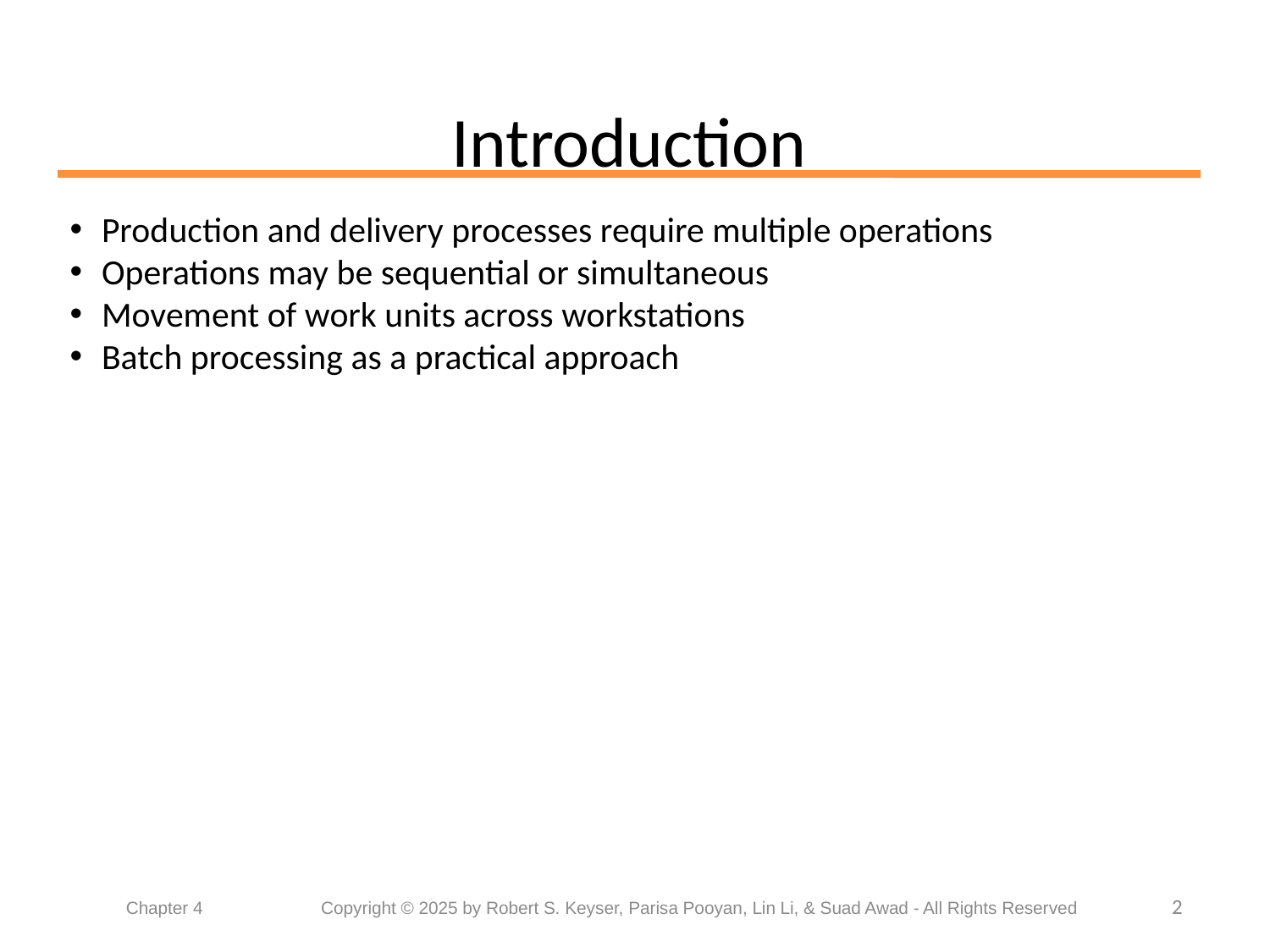

# Introduction

Production and delivery processes require multiple operations
Operations may be sequential or simultaneous
Movement of work units across workstations
Batch processing as a practical approach
2
Chapter 4	              Copyright © 2025 by Robert S. Keyser, Parisa Pooyan, Lin Li, & Suad Awad - All Rights Reserved